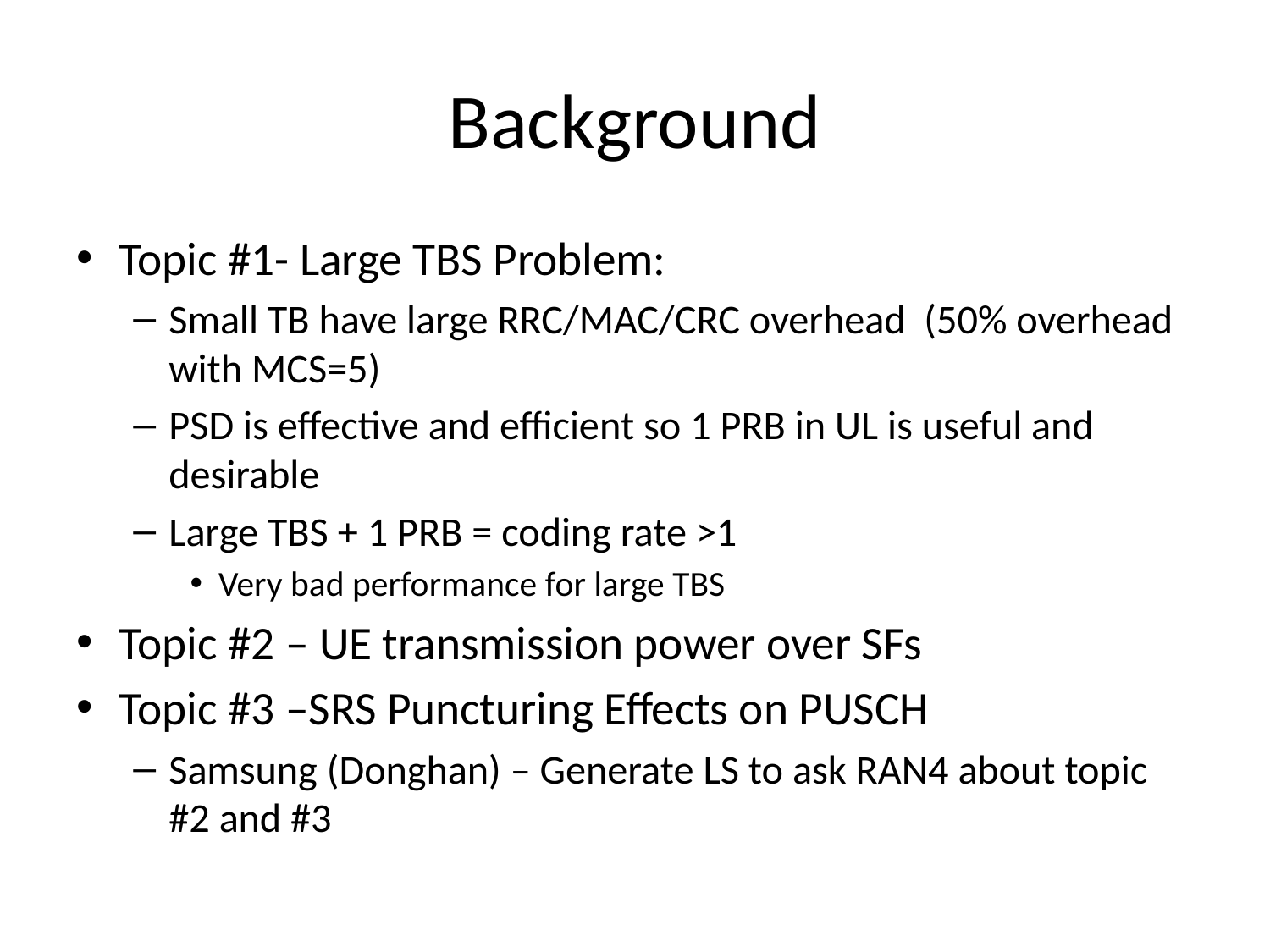

# Background
Topic #1- Large TBS Problem:
Small TB have large RRC/MAC/CRC overhead  (50% overhead with MCS=5)
PSD is effective and efficient so 1 PRB in UL is useful and desirable
Large TBS + 1 PRB = coding rate >1
Very bad performance for large TBS
Topic #2 – UE transmission power over SFs
Topic #3 –SRS Puncturing Effects on PUSCH
Samsung (Donghan) – Generate LS to ask RAN4 about topic #2 and #3